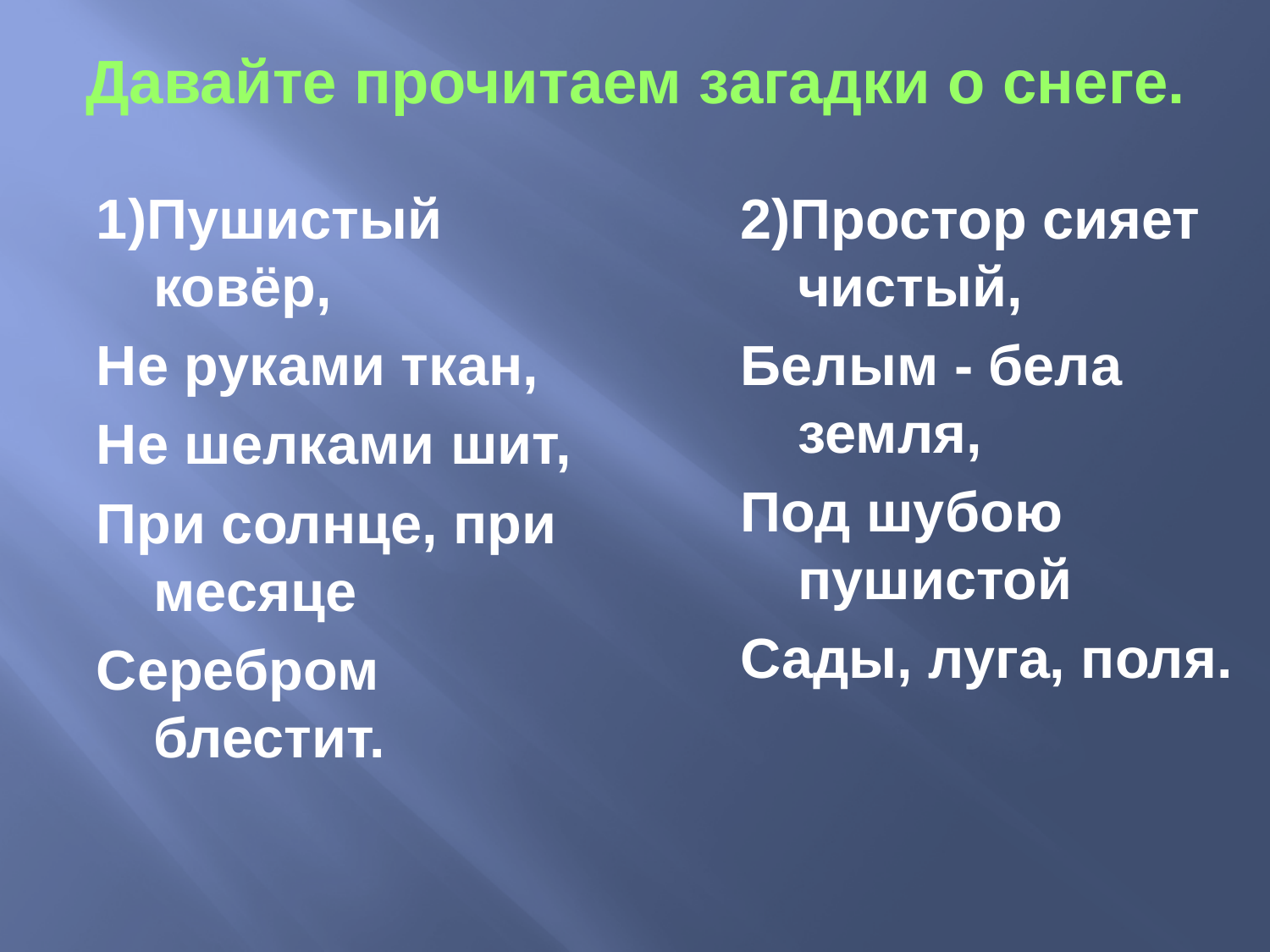

# Давайте прочитаем загадки о снеге.
1)Пушистый ковёр,
Не руками ткан,
Не шелками шит,
При солнце, при месяце
Серебром блестит.
2)Простор сияет чистый,
Белым - бела земля,
Под шубою пушистой
Сады, луга, поля.